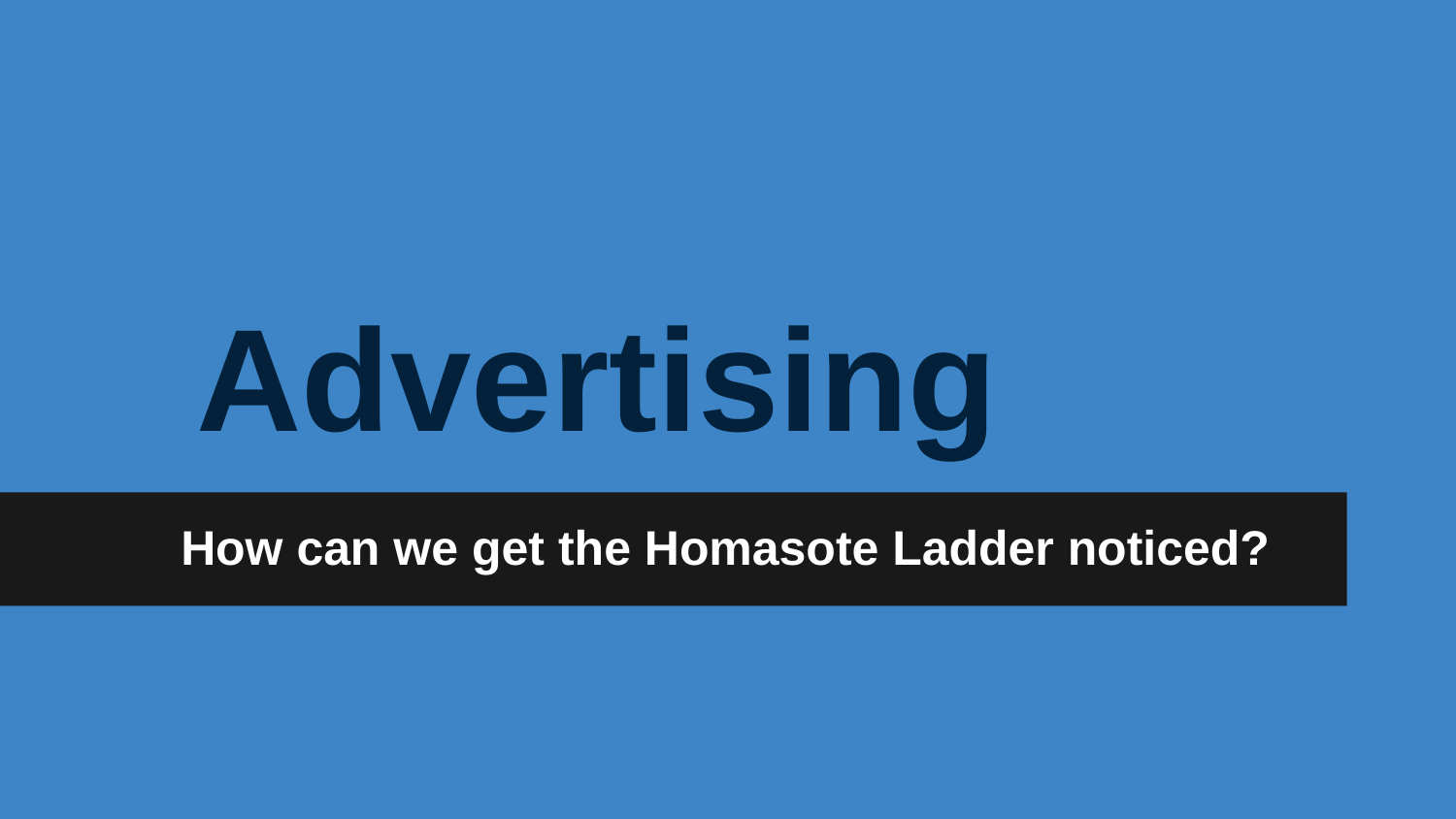

# Advertising
How can we get the Homasote Ladder noticed?